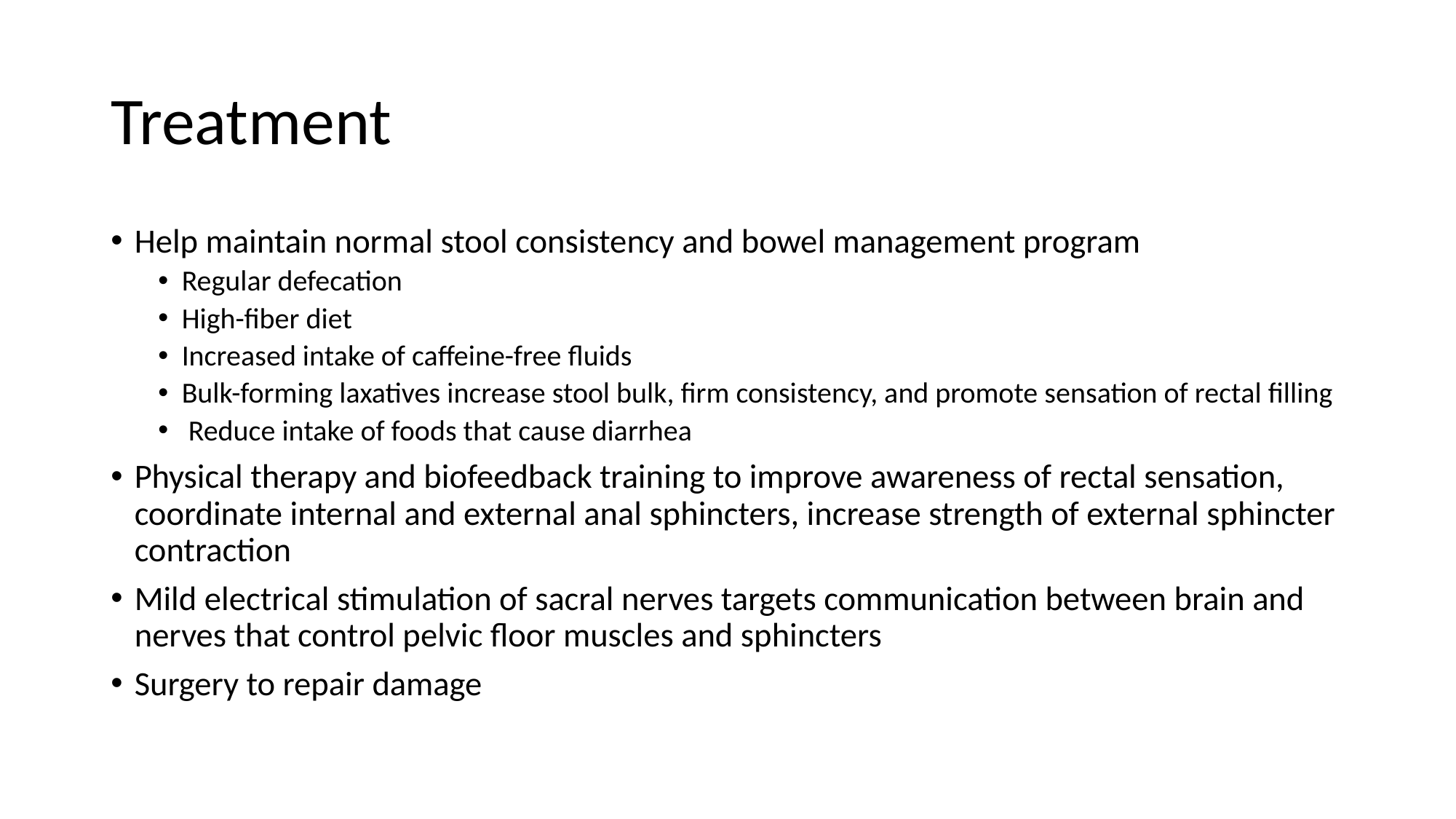

# Treatment
Help maintain normal stool consistency and bowel management program
Regular defecation
High-fiber diet
Increased intake of caffeine-free fluids
Bulk-forming laxatives increase stool bulk, firm consistency, and promote sensation of rectal filling
 Reduce intake of foods that cause diarrhea
Physical therapy and biofeedback training to improve awareness of rectal sensation, coordinate internal and external anal sphincters, increase strength of external sphincter contraction
Mild electrical stimulation of sacral nerves targets communication between brain and nerves that control pelvic floor muscles and sphincters
Surgery to repair damage